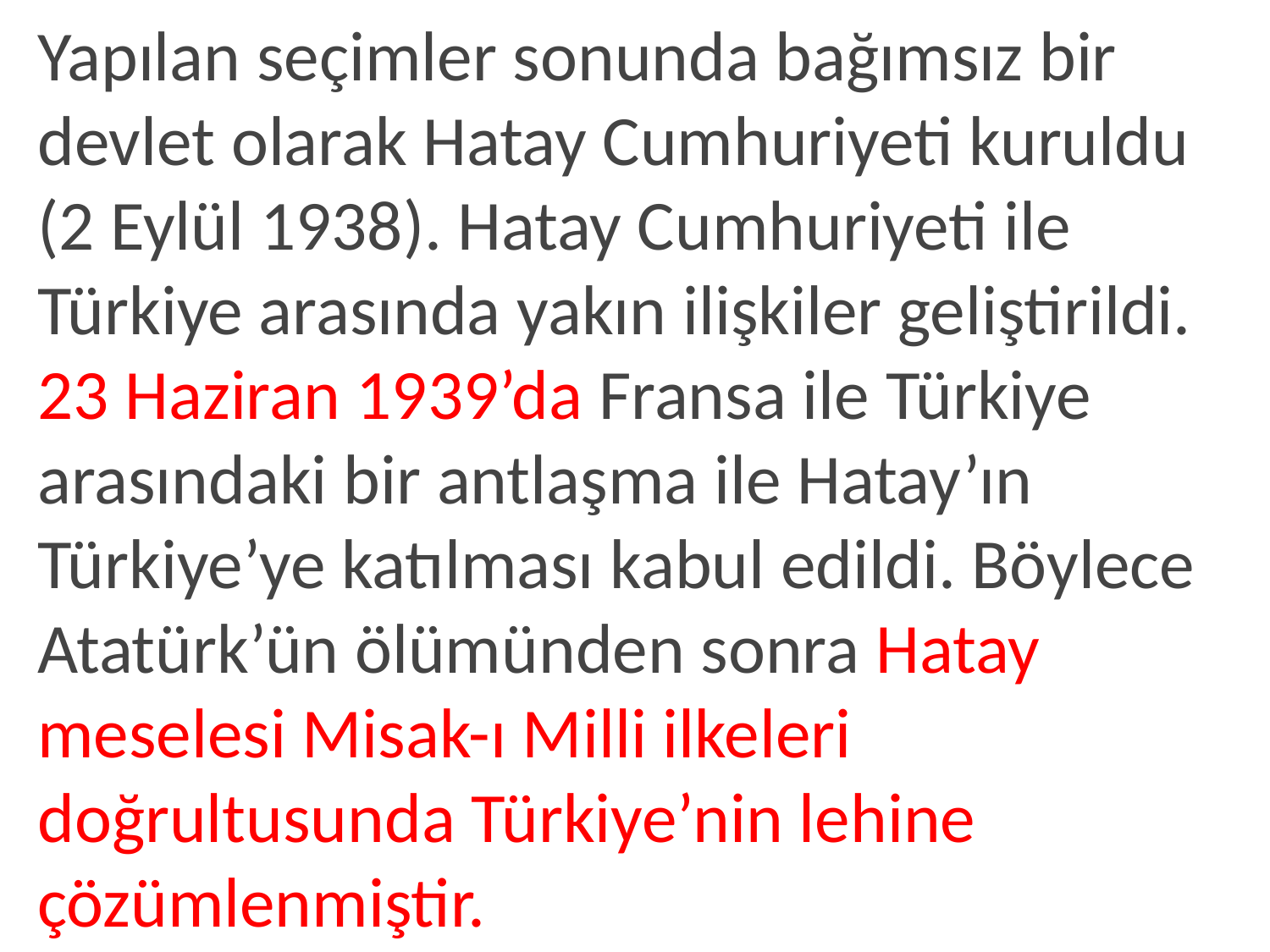

Yapılan seçimler sonunda bağımsız bir devlet olarak Hatay Cumhuriyeti kuruldu (2 Eylül 1938). Hatay Cumhuriyeti ile Türkiye arasında yakın ilişkiler geliştirildi.
23 Haziran 1939’da Fransa ile Türkiye arasındaki bir antlaşma ile Hatay’ın Türkiye’ye katılması kabul edildi. Böylece Atatürk’ün ölümünden sonra Hatay meselesi Misak-ı Milli ilkeleri doğrultusunda Türkiye’nin lehine çözümlenmiştir.